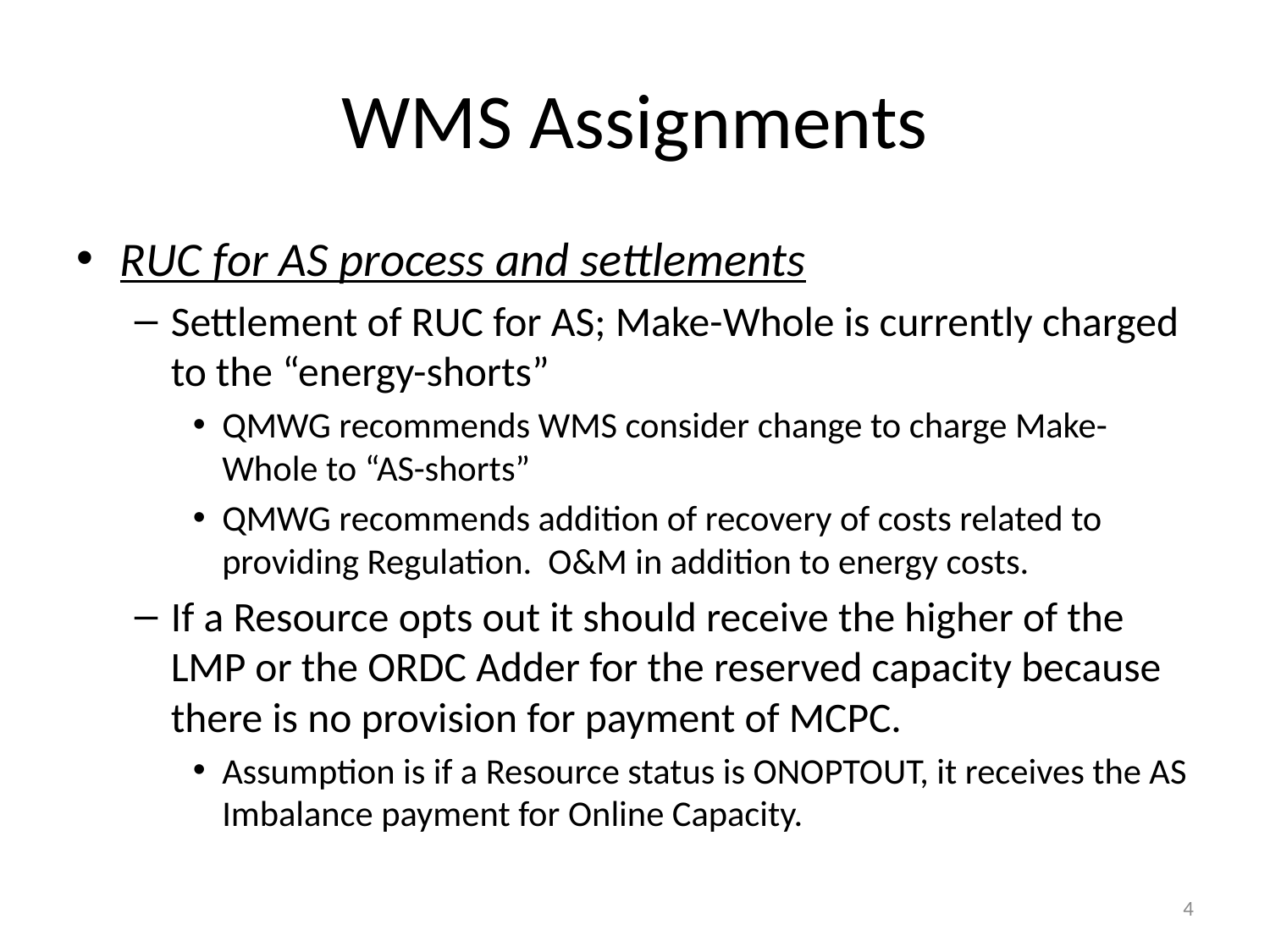

# WMS Assignments
RUC for AS process and settlements
Settlement of RUC for AS; Make-Whole is currently charged to the “energy-shorts”
QMWG recommends WMS consider change to charge Make-Whole to “AS-shorts”
QMWG recommends addition of recovery of costs related to providing Regulation.  O&M in addition to energy costs.
If a Resource opts out it should receive the higher of the LMP or the ORDC Adder for the reserved capacity because there is no provision for payment of MCPC.
Assumption is if a Resource status is ONOPTOUT, it receives the AS Imbalance payment for Online Capacity.

4